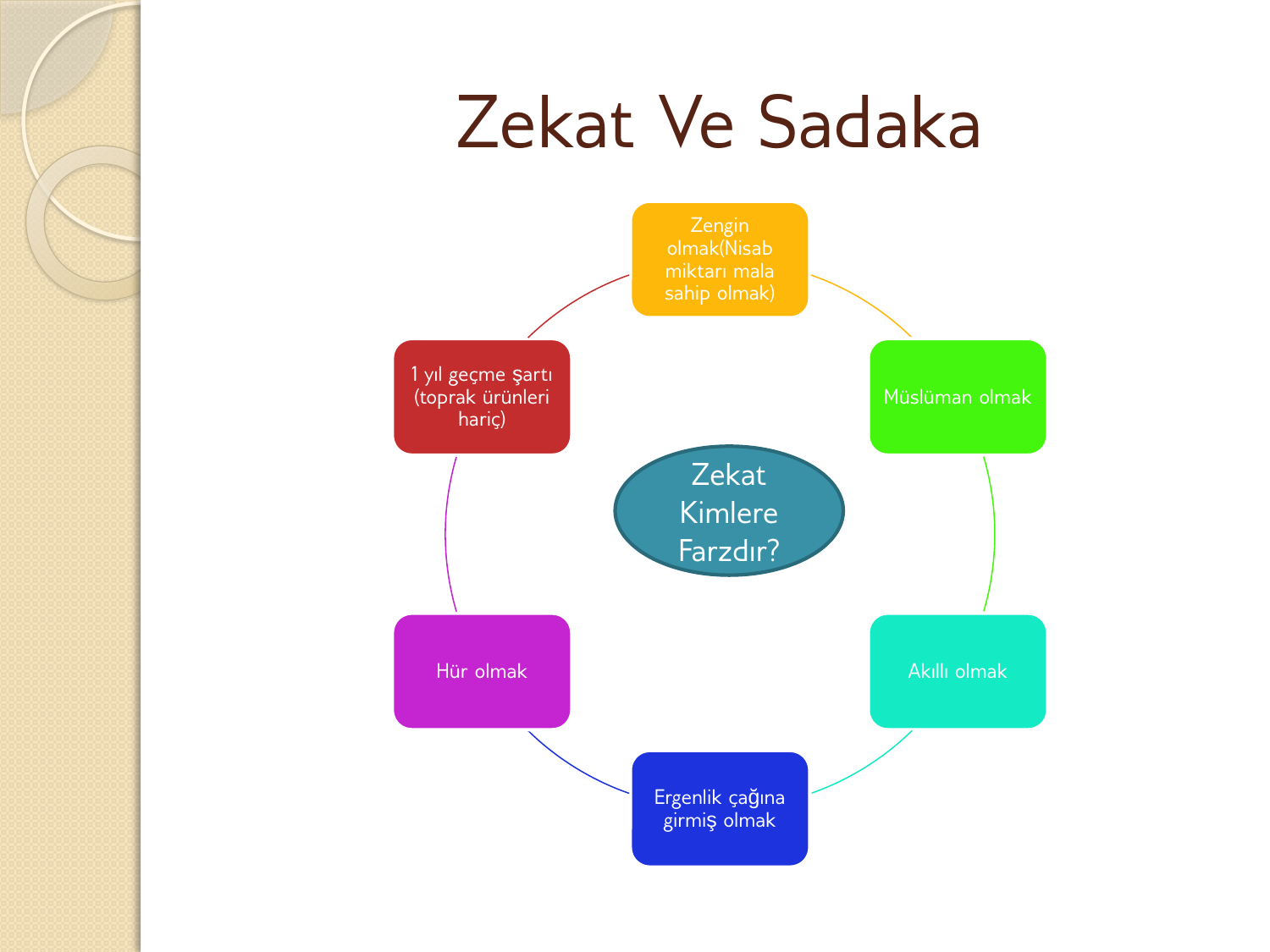

# Zekat Ve Sadaka
Zengin olmak(Nisab miktarı mala sahip olmak)
Müslüman olmak
Akıllı olmak
Ergenlik çağına girmiş olmak
Hür olmak
1 yıl geçme şartı (toprak ürünleri hariç)
Zekat Kimlere Farzdır?